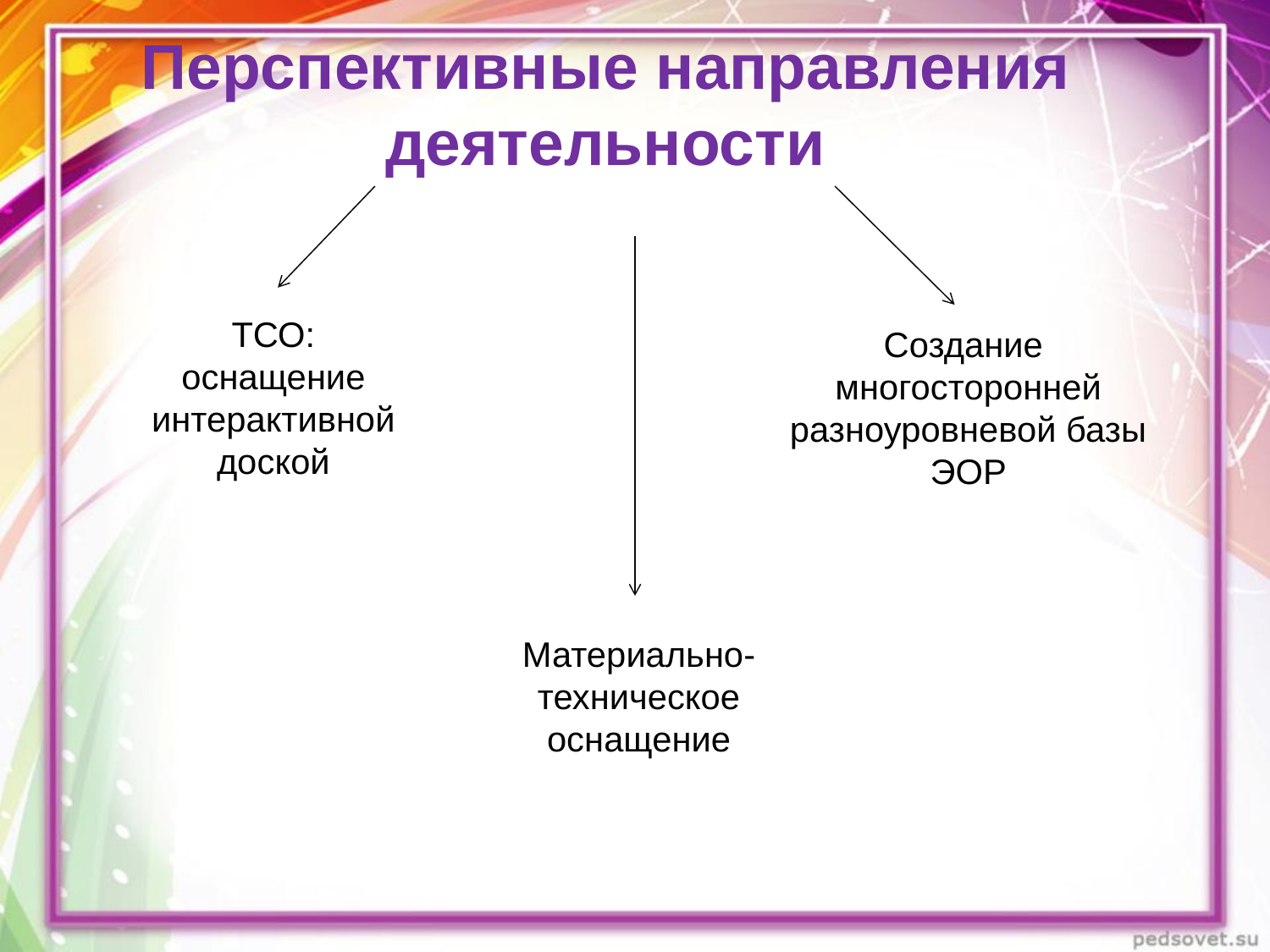

Перспективные направления деятельности
ТСО:
оснащение интерактивной доской
Создание  многосторонней
разноуровневой базы ЭОР
Материально-техническое оснащение